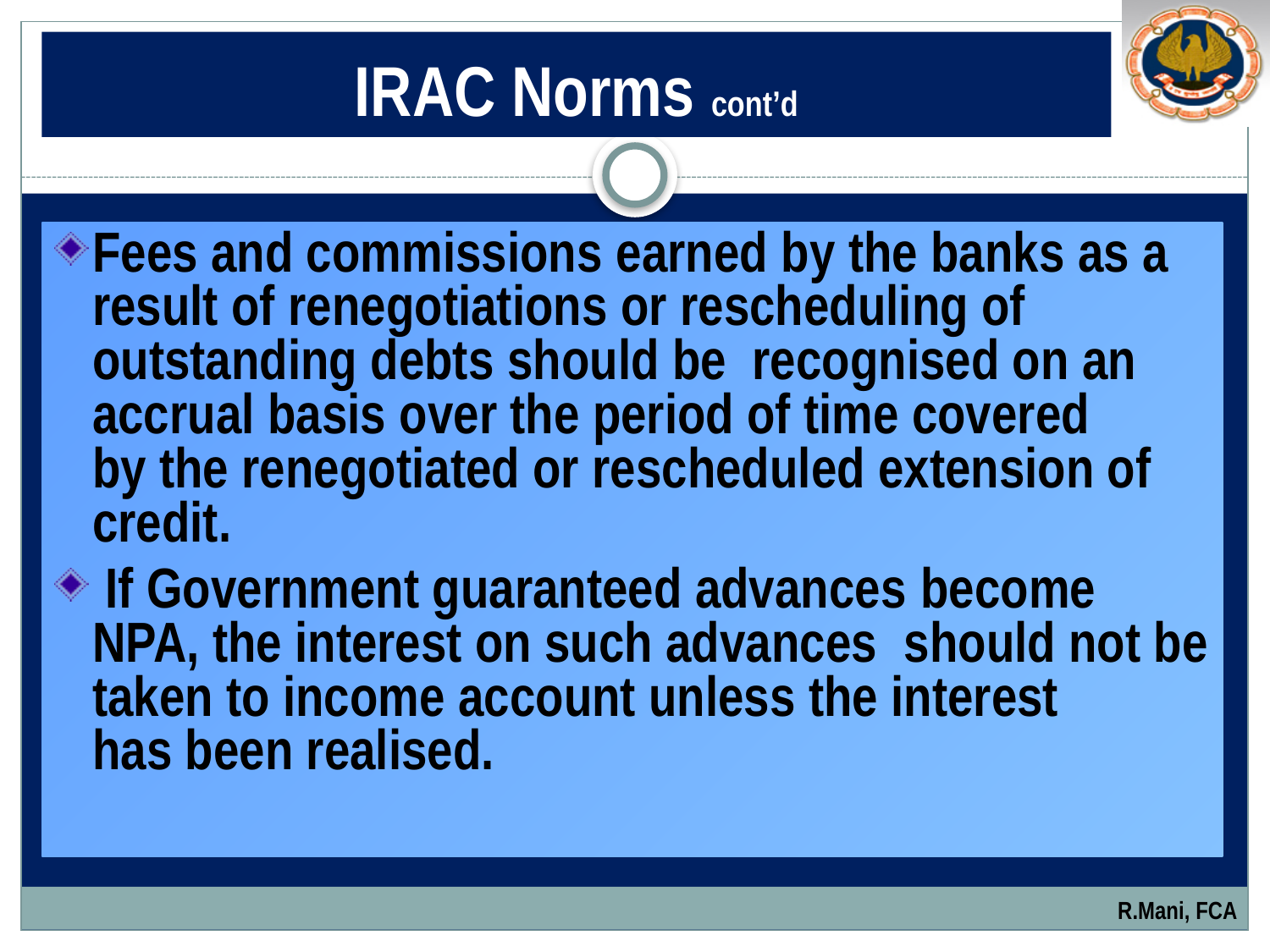

# IRAC Norms cont’d
Fees and commissions earned by the banks as a result of re­negotiations or rescheduling of outstanding debts should be  recognised on an accrual basis over the period of time covered by the re­negotiated or rescheduled extension of credit.
 If Government guaranteed advances become NPA, the interest on such advances  should not be taken to income account unless the interest has been realised.